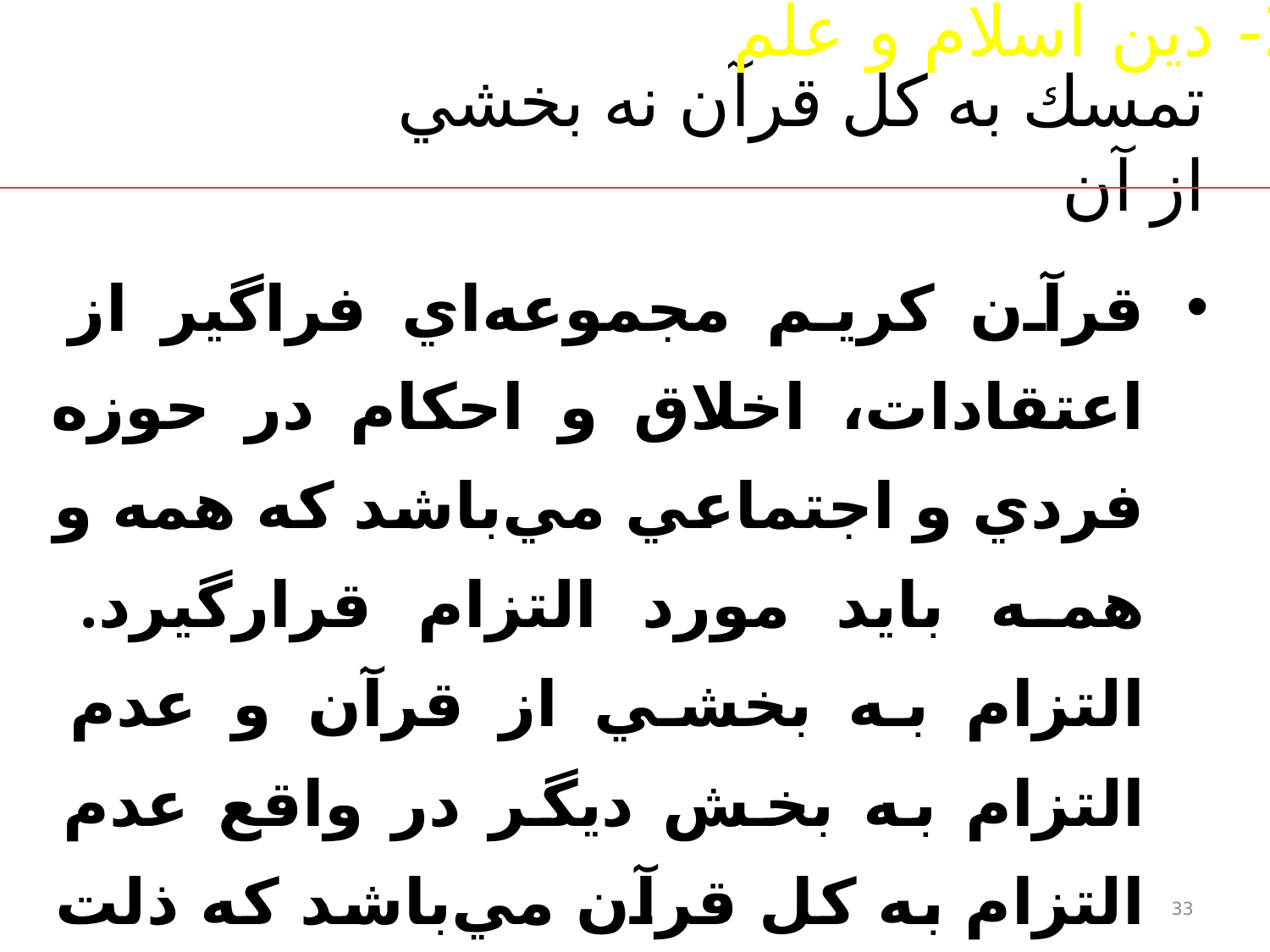

2- دین اسلام و علم
# تمسك به كل قرآن نه بخشي از آن

قرآن كريم مجموعه‌اي فراگير از اعتقادات، اخلاق و احكام در حوزه فردي و اجتماعي مي‌باشد كه همه و همه بايد مورد التزام قرارگيرد. التزام به بخشي از قرآن و عدم التزام به بخش ديگر در واقع عدم التزام به كل قرآن مي‌باشد كه ذلت و خواري در دنيا و اشد مجازات را در آخرت در پي خواهدداشت:
33